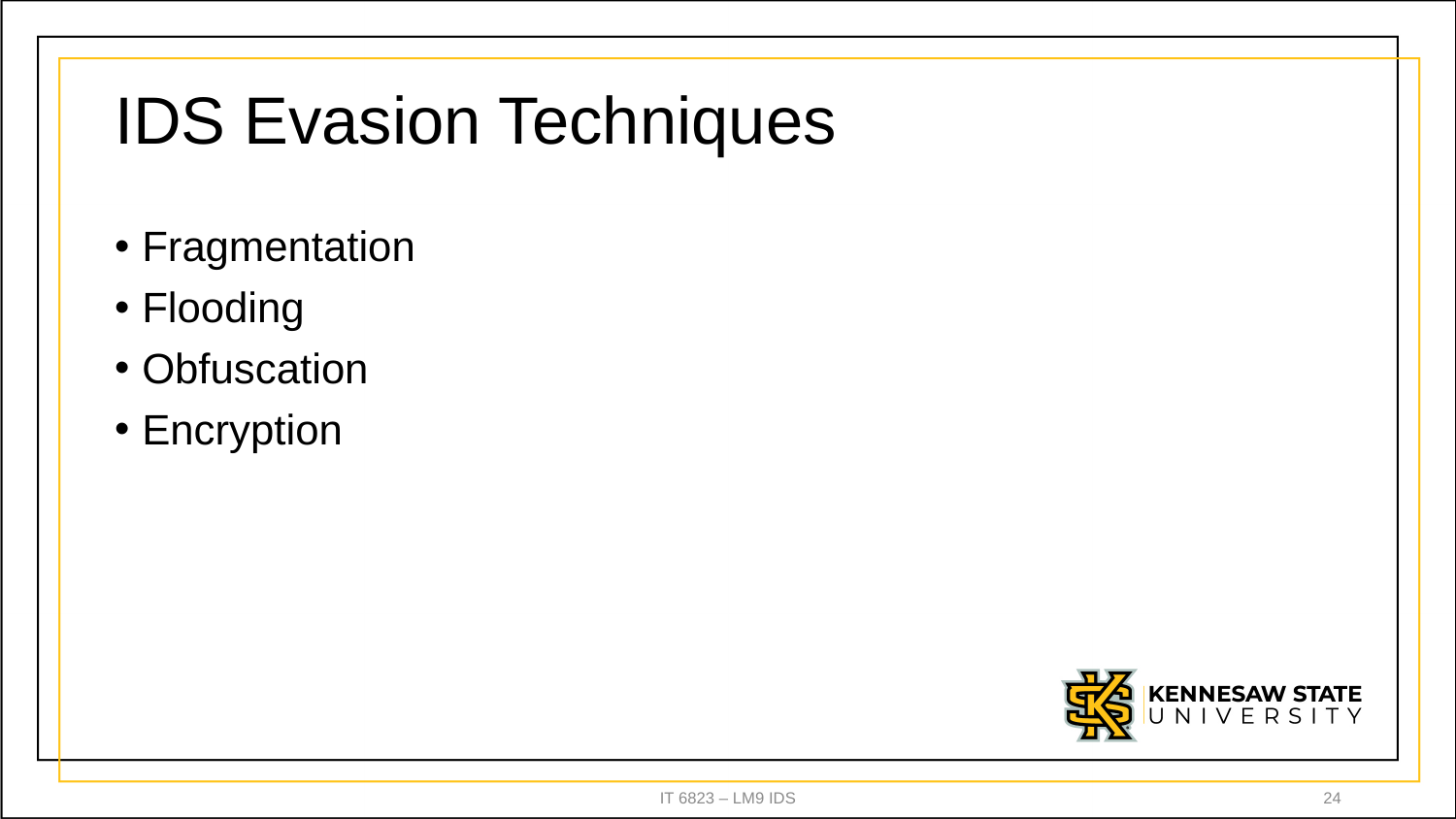

# IDS Evasion Techniques
Fragmentation
Flooding
Obfuscation
Encryption
IT 6823 – LM9 IDS
24